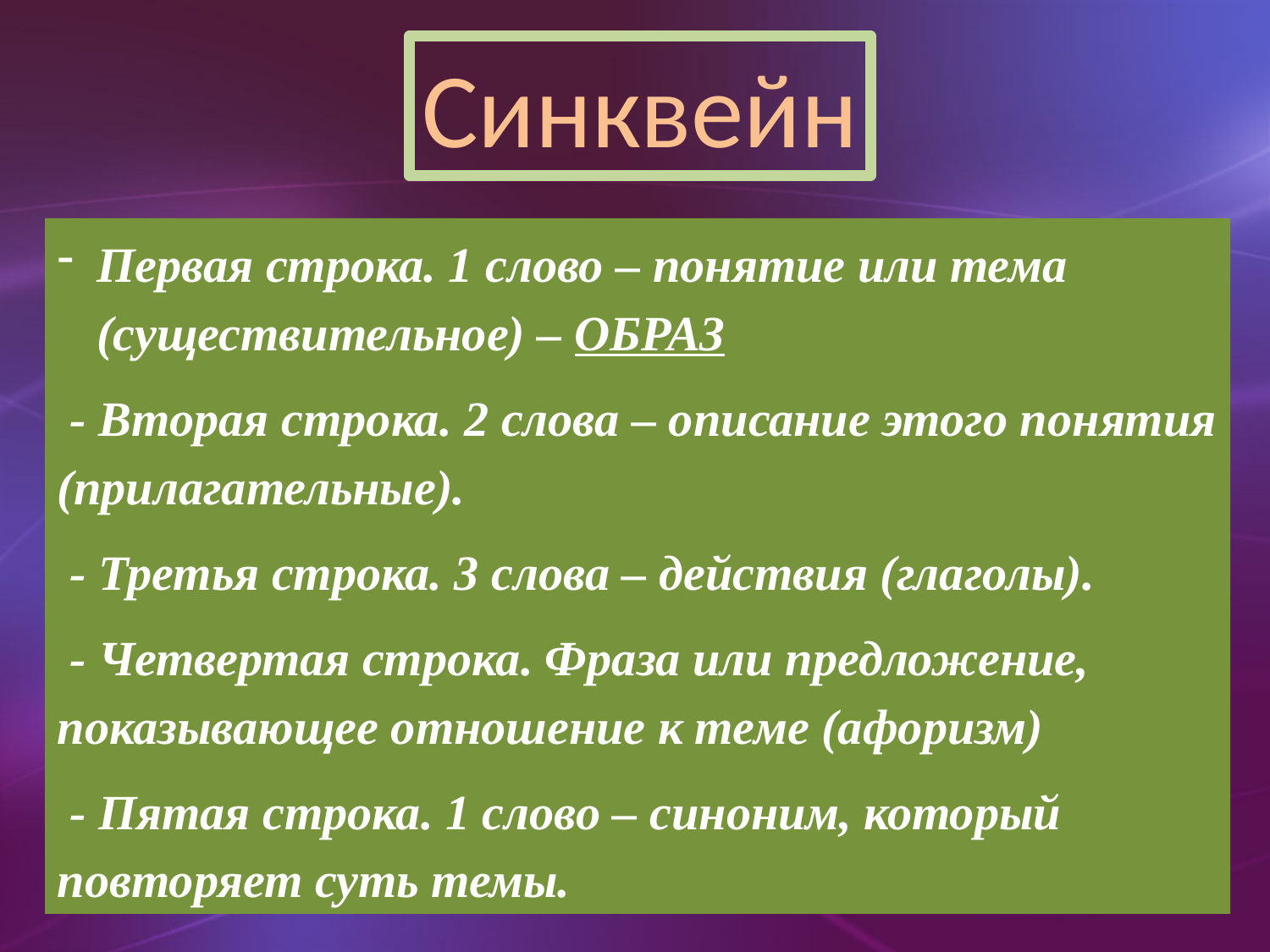

Синквейн
Первая строка. 1 слово – понятие или тема (существительное) – ОБРАЗ
 - Вторая строка. 2 слова – описание этого понятия (прилагательные).
 - Третья строка. 3 слова – действия (глаголы).
 - Четвертая строка. Фраза или предложение, показывающее отношение к теме (афоризм)
 - Пятая строка. 1 слово – синоним, который повторяет суть темы.